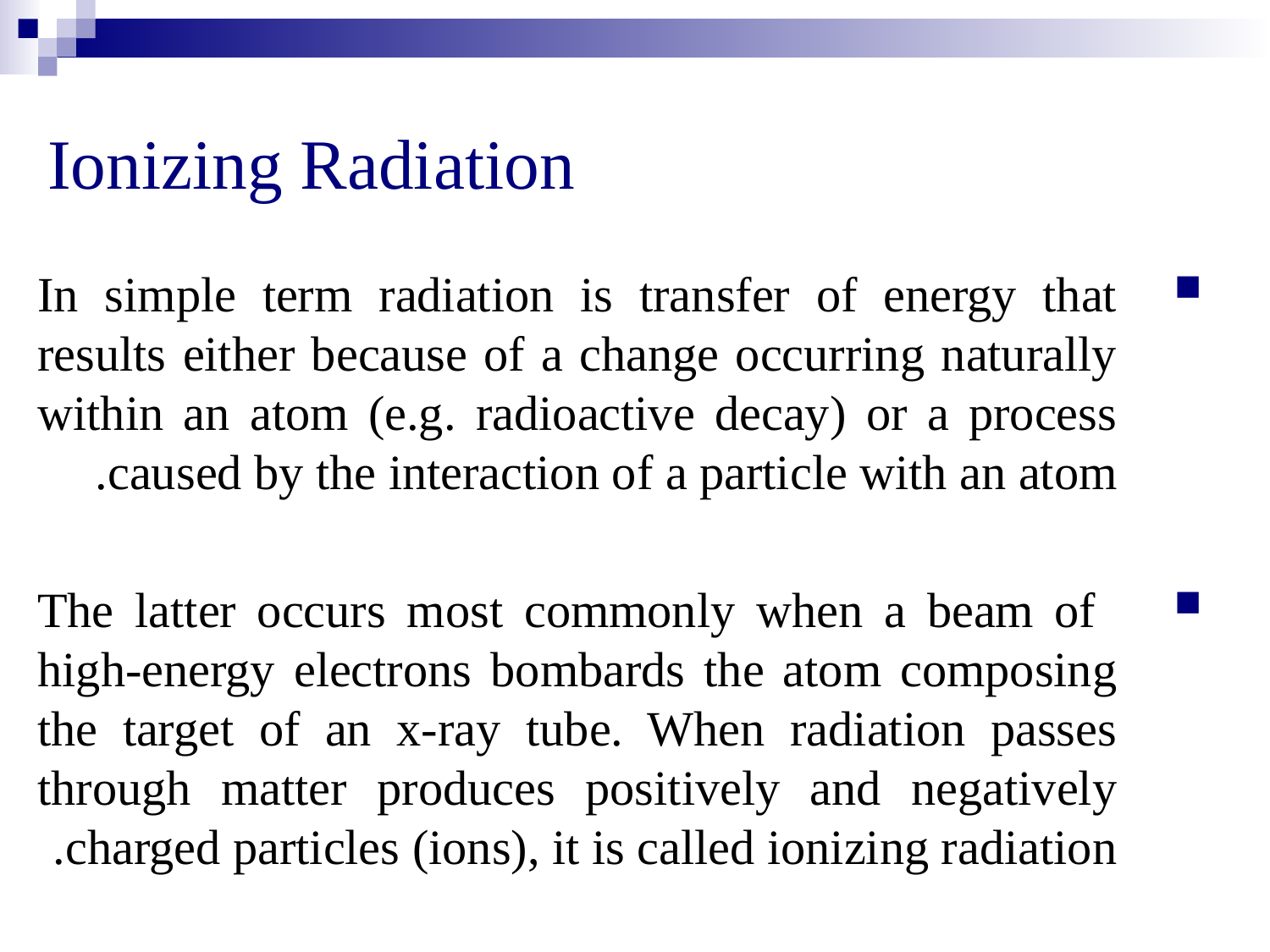

# Ionizing Radiation
In simple term radiation is transfer of energy that results either because of a change occurring naturally within an atom (e.g. radioactive decay) or a process caused by the interaction of a particle with an atom.

 The latter occurs most commonly when a beam of high-energy electrons bombards the atom composing the target of an x-ray tube. When radiation passes through matter produces positively and negatively charged particles (ions), it is called ionizing radiation.